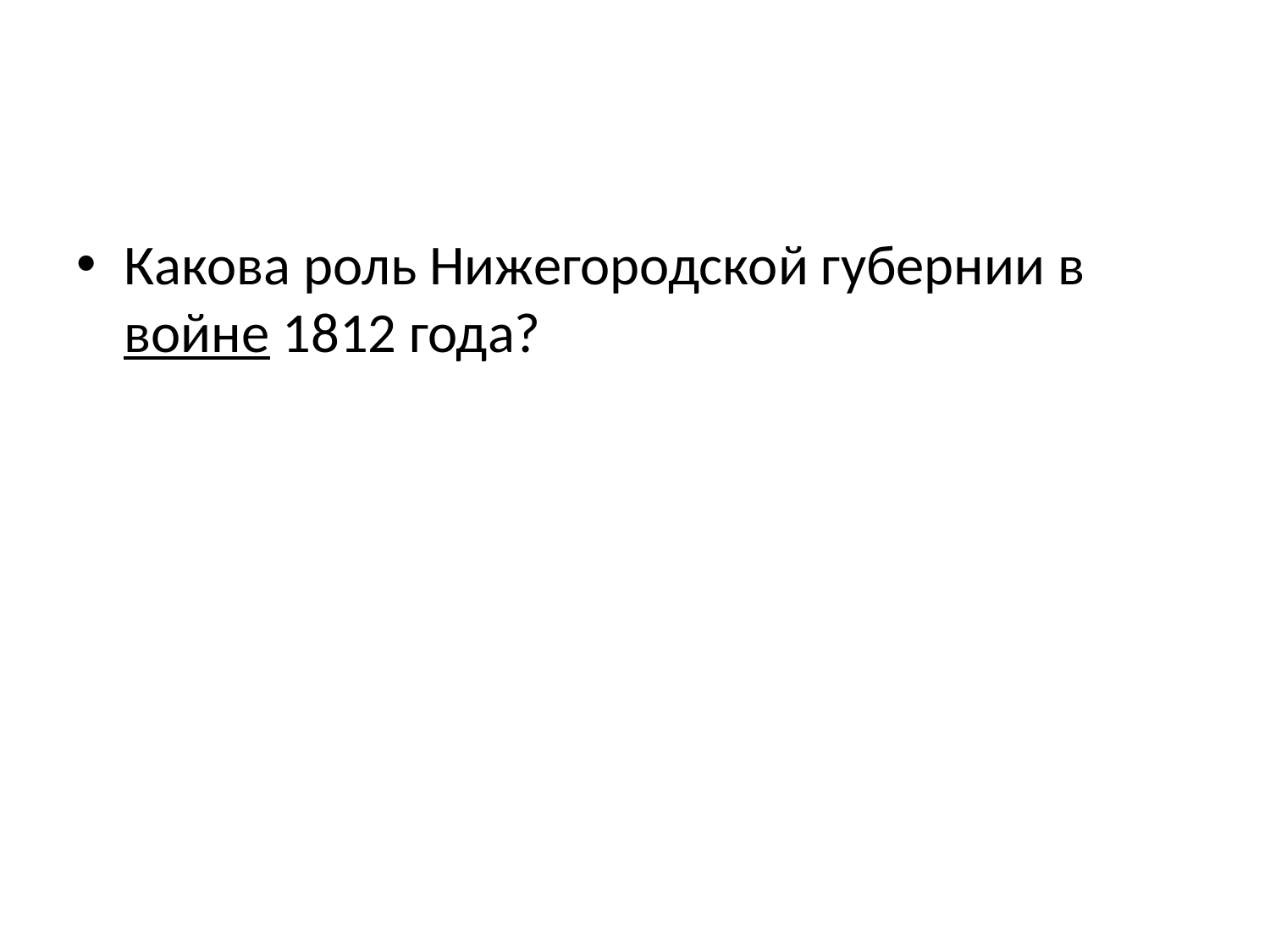

Какова роль Нижегородской губернии в войне 1812 года?